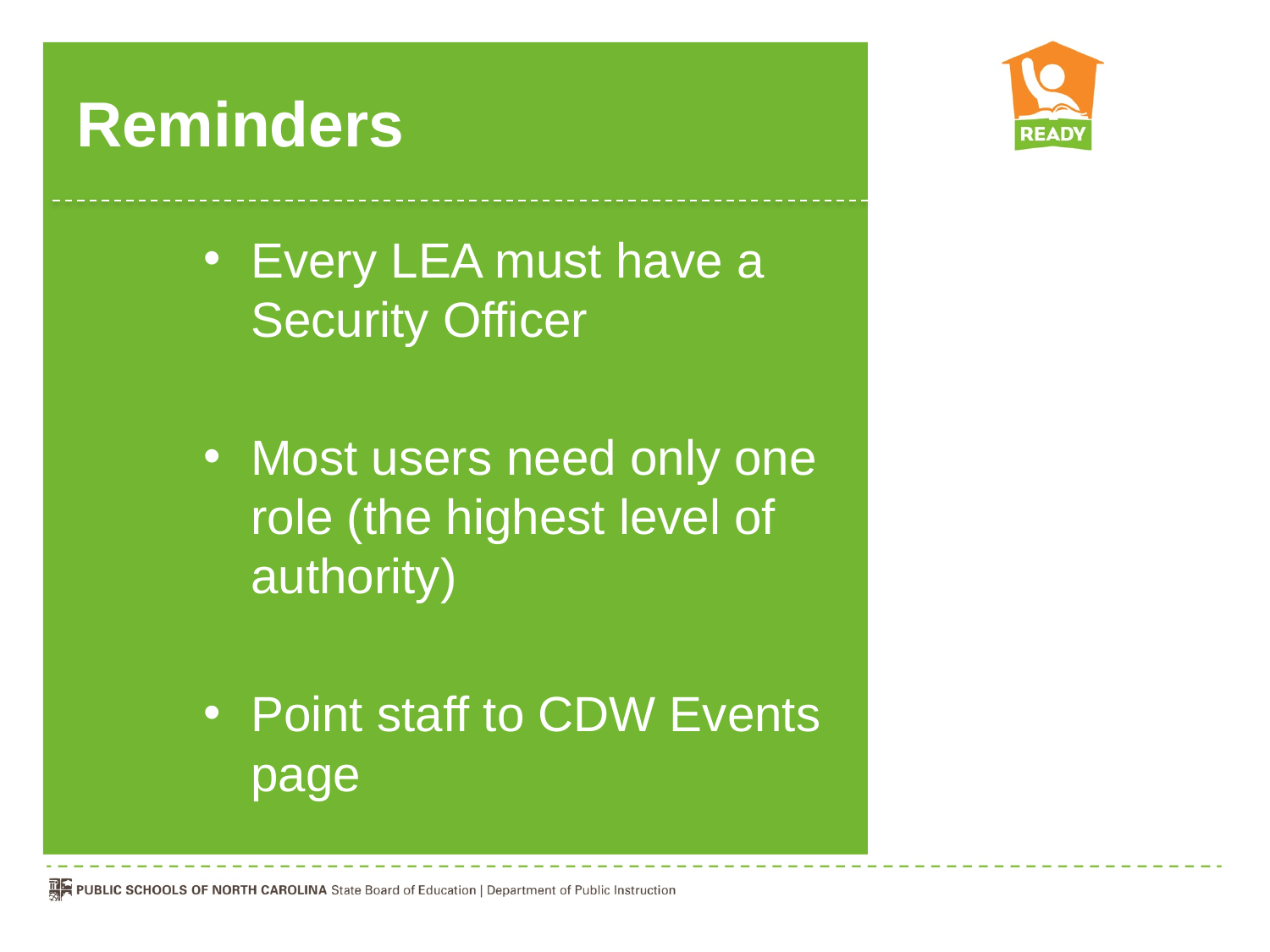

# Reminders
Every LEA must have a Security Officer

Most users need only one role (the highest level of authority)

Point staff to CDW Events page